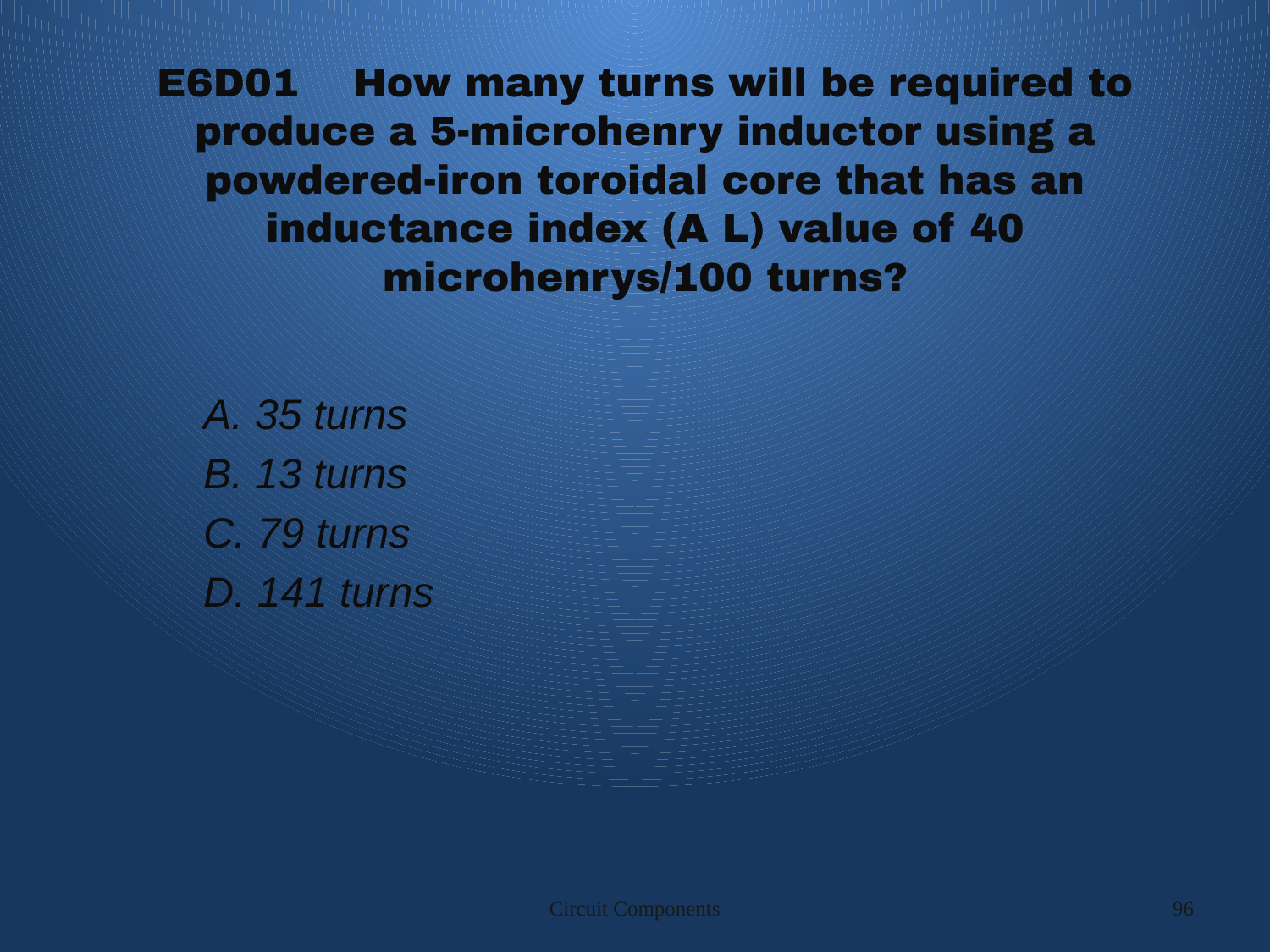

# E6D01    How many turns will be required to produce a 5-microhenry inductor using a powdered-iron toroidal core that has an inductance index (A L) value of 40 microhenrys/100 turns?
A. 35 turns
B. 13 turns
C. 79 turns
D. 141 turns
Circuit Components
96